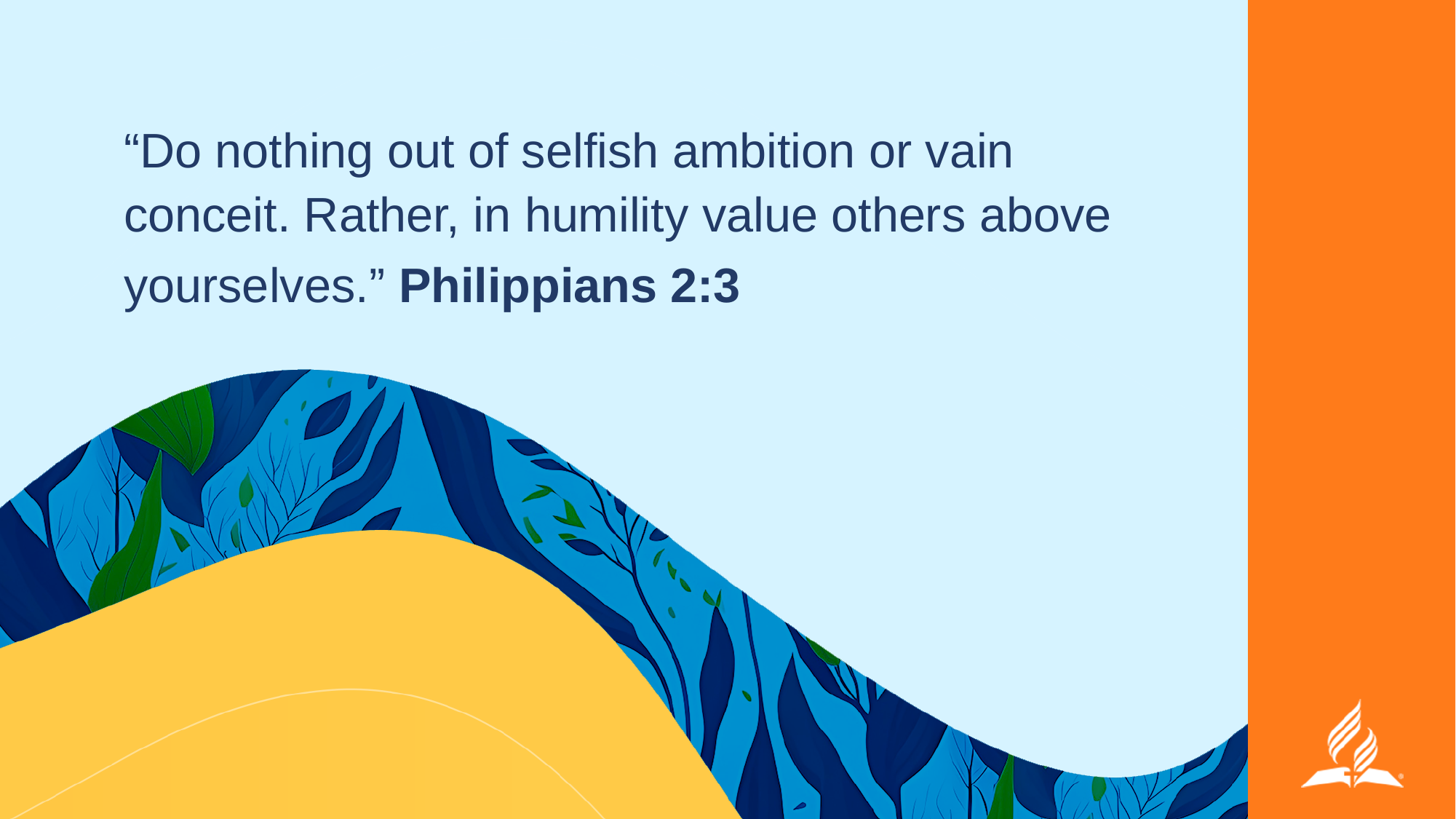

“Do nothing out of selfish ambition or vain conceit. Rather, in humility value others above yourselves.” Philippians 2:3